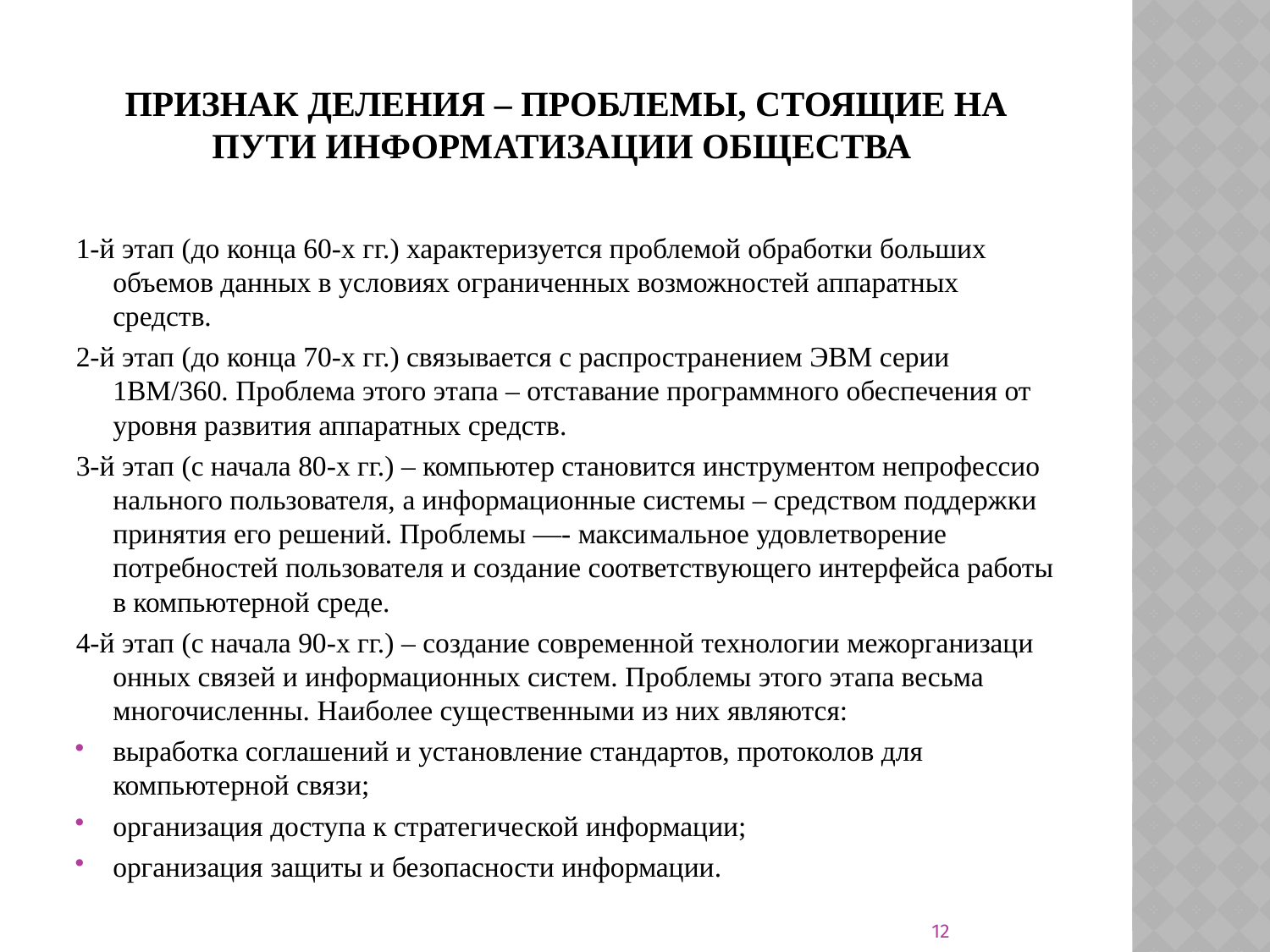

# Признак деления – проблемы, стоящие на пути информатизации общества
1-й этап (до конца 60-х гг.) характеризуется проблемой обработки больших объемов данных в условиях ограниченных возможностей аппаратных средств.
2-й этап (до конца 70-х гг.) связывается с распространением ЭВМ серии 1ВМ/360. Проблема этого этапа – отставание программного обеспечения от уровня развития аппа­ратных средств.
3-й этап (с начала 80-х гг.) – компьютер становится инструментом непрофессио­нального пользователя, а информационные системы – средством поддержки принятия его решений. Проблемы —- максимальное удовлетворение потребностей пользователя и созда­ние соответствующего интерфейса работы в компьютерной среде.
4-й этап (с начала 90-х гг.) – создание современной технологии межорганизаци­онных связей и информационных систем. Проблемы этого этапа весьма многочисленны. Наиболее существенными из них являются:
выработка соглашений и установление стандартов, протоколов для компьютерной связи;
организация доступа к стратегической информации;
организация защиты и безопасности информации.

12